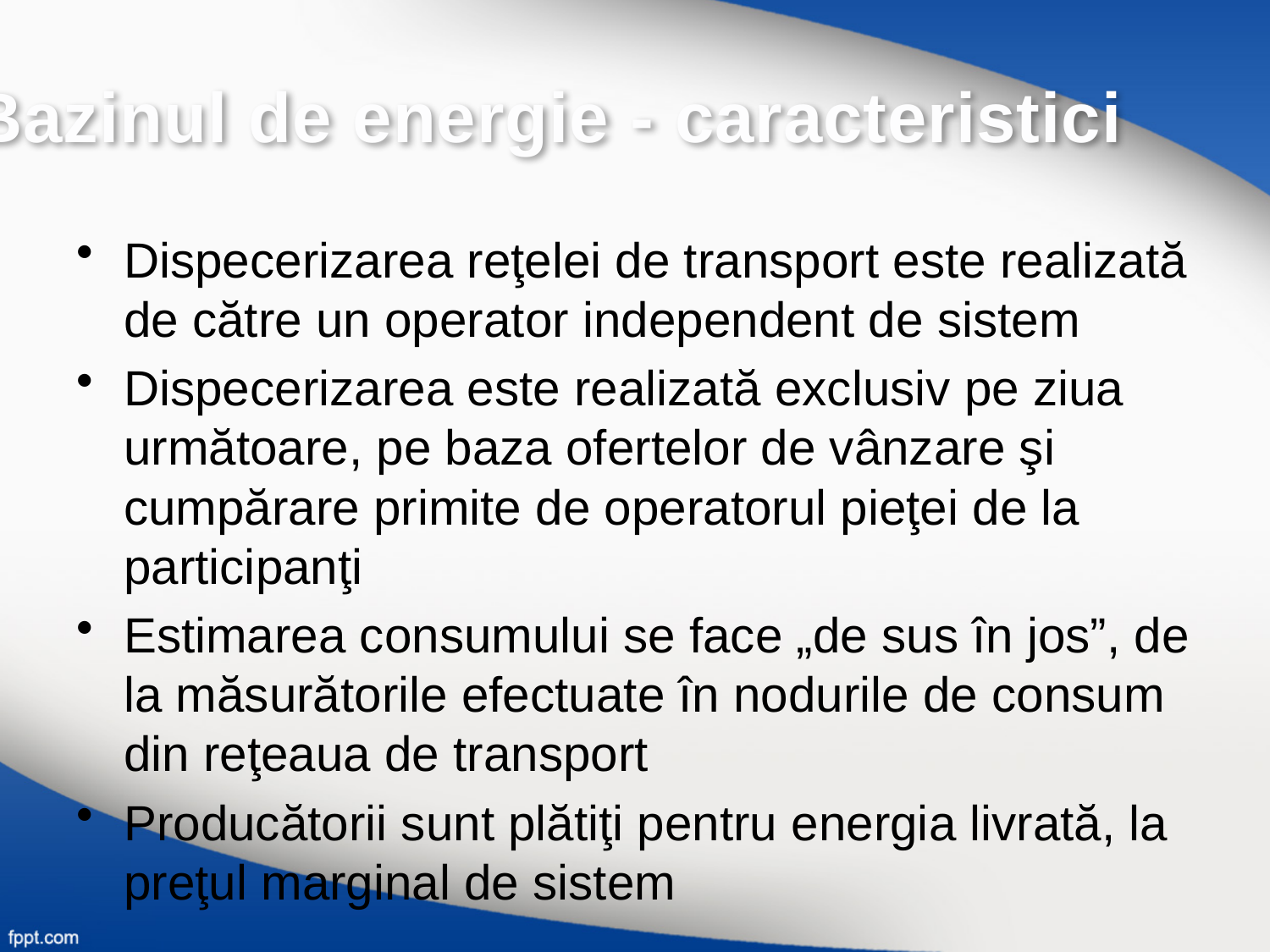

Bazinul de energie - caracteristici
Dispecerizarea reţelei de transport este realizată de către un operator independent de sistem
Dispecerizarea este realizată exclusiv pe ziua următoare, pe baza ofertelor de vânzare şi cumpărare primite de operatorul pieţei de la participanţi
Estimarea consumului se face „de sus în jos”, de la măsurătorile efectuate în nodurile de consum  din reţeaua de transport
Producătorii sunt plătiţi pentru energia livrată, la preţul marginal de sistem